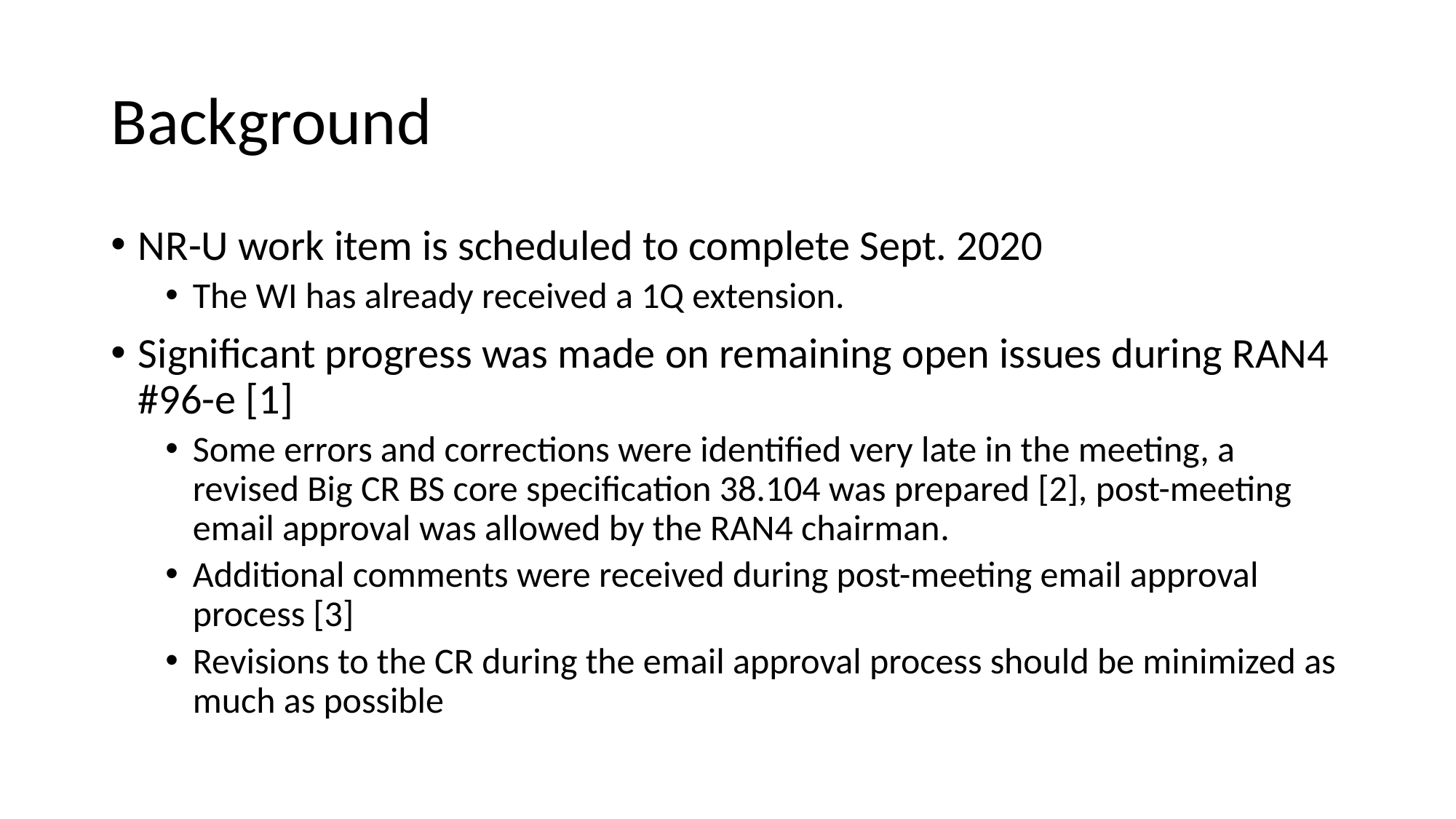

# Background
NR-U work item is scheduled to complete Sept. 2020
The WI has already received a 1Q extension.
Significant progress was made on remaining open issues during RAN4 #96-e [1]
Some errors and corrections were identified very late in the meeting, a revised Big CR BS core specification 38.104 was prepared [2], post-meeting email approval was allowed by the RAN4 chairman.
Additional comments were received during post-meeting email approval process [3]
Revisions to the CR during the email approval process should be minimized as much as possible